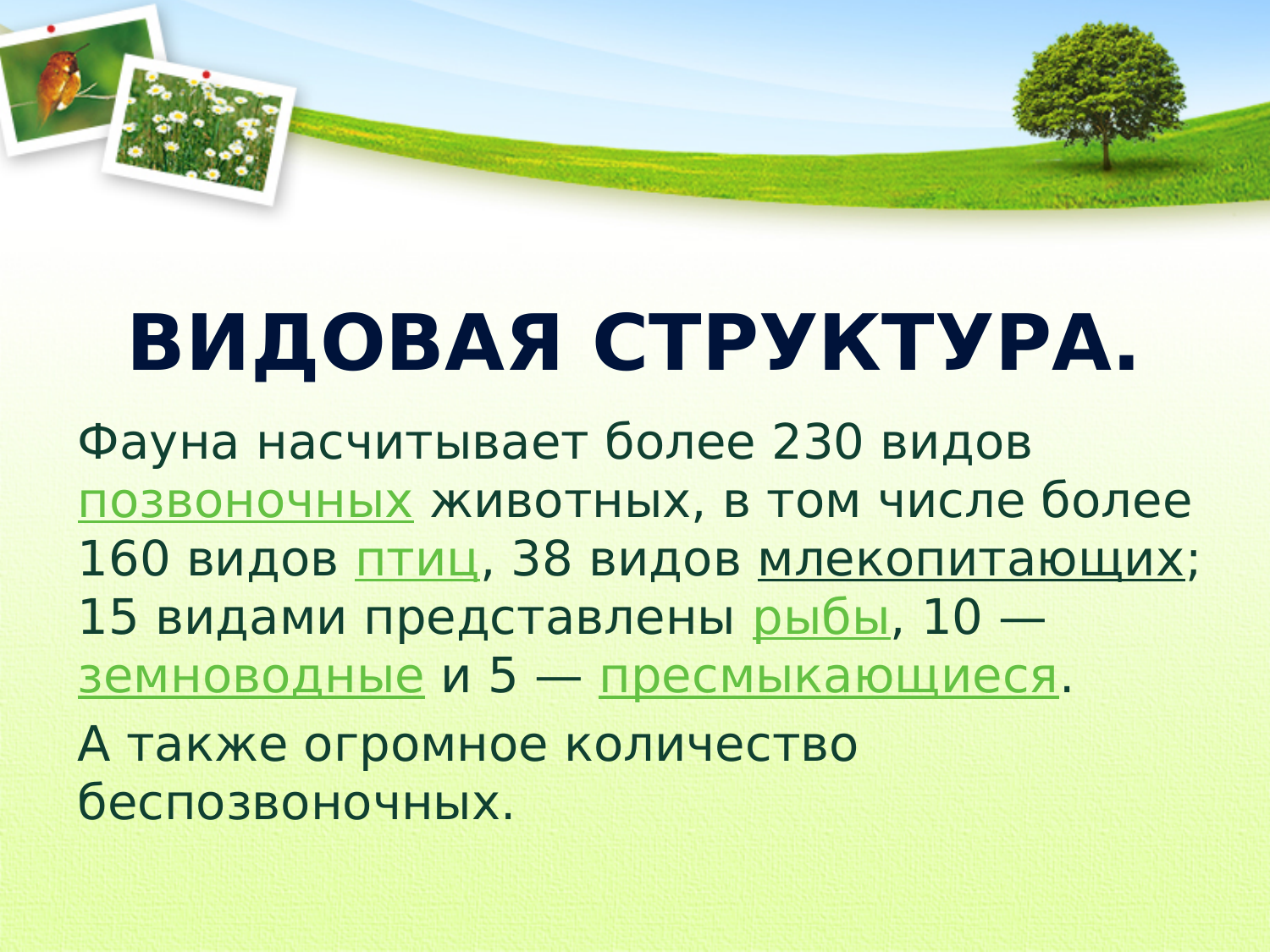

# Видовая структура.
Фауна насчитывает более 230 видов позвоночных животных, в том числе более 160 видов птиц, 38 видов млекопитающих; 15 видами представлены рыбы, 10 — земноводные и 5 — пресмыкающиеся.
А также огромное количество беспозвоночных.